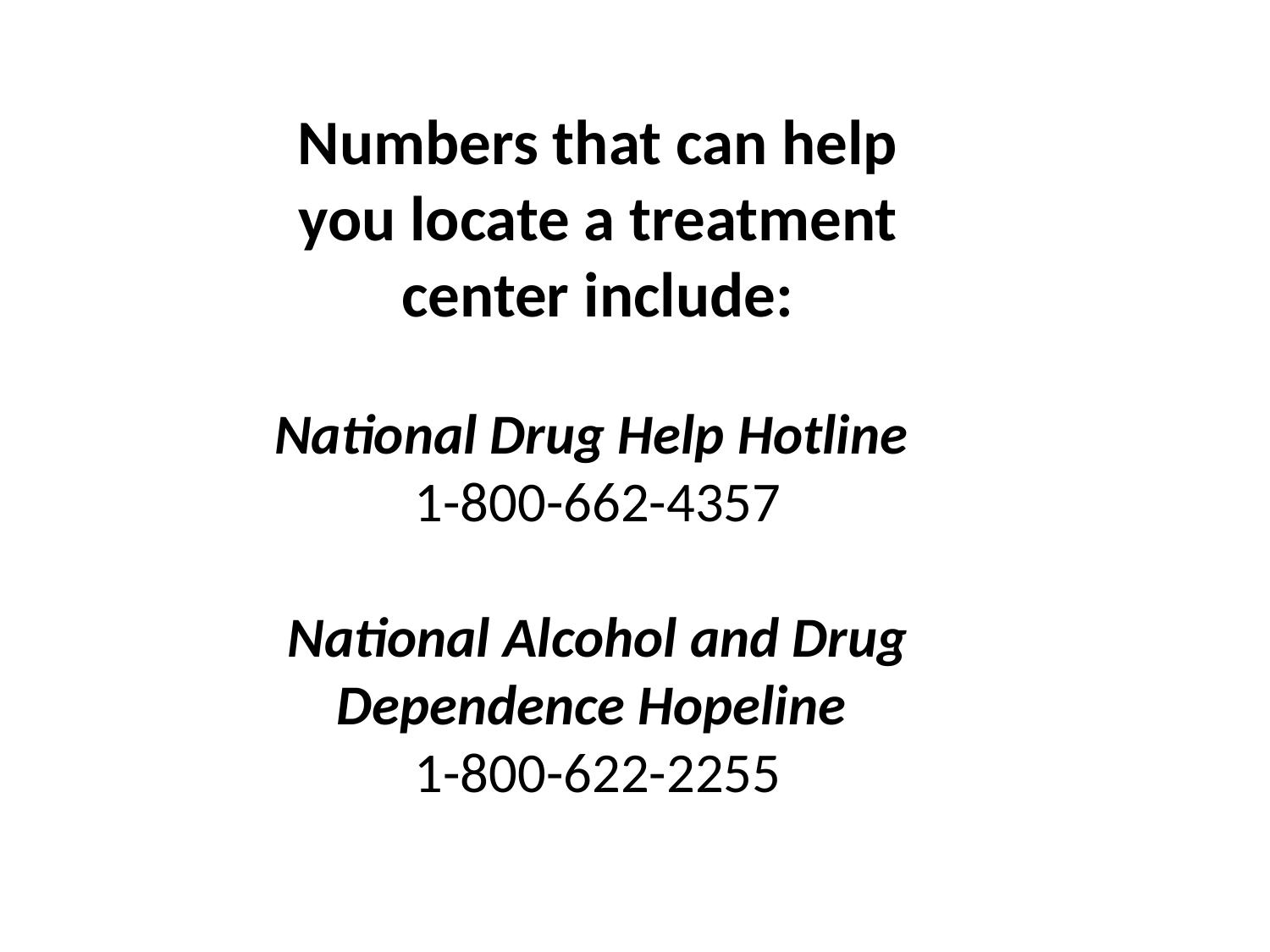

Numbers that can help you locate a treatment center include:

National Drug Help Hotline
1-800-662-4357

National Alcohol and Drug Dependence Hopeline
1-800-622-2255